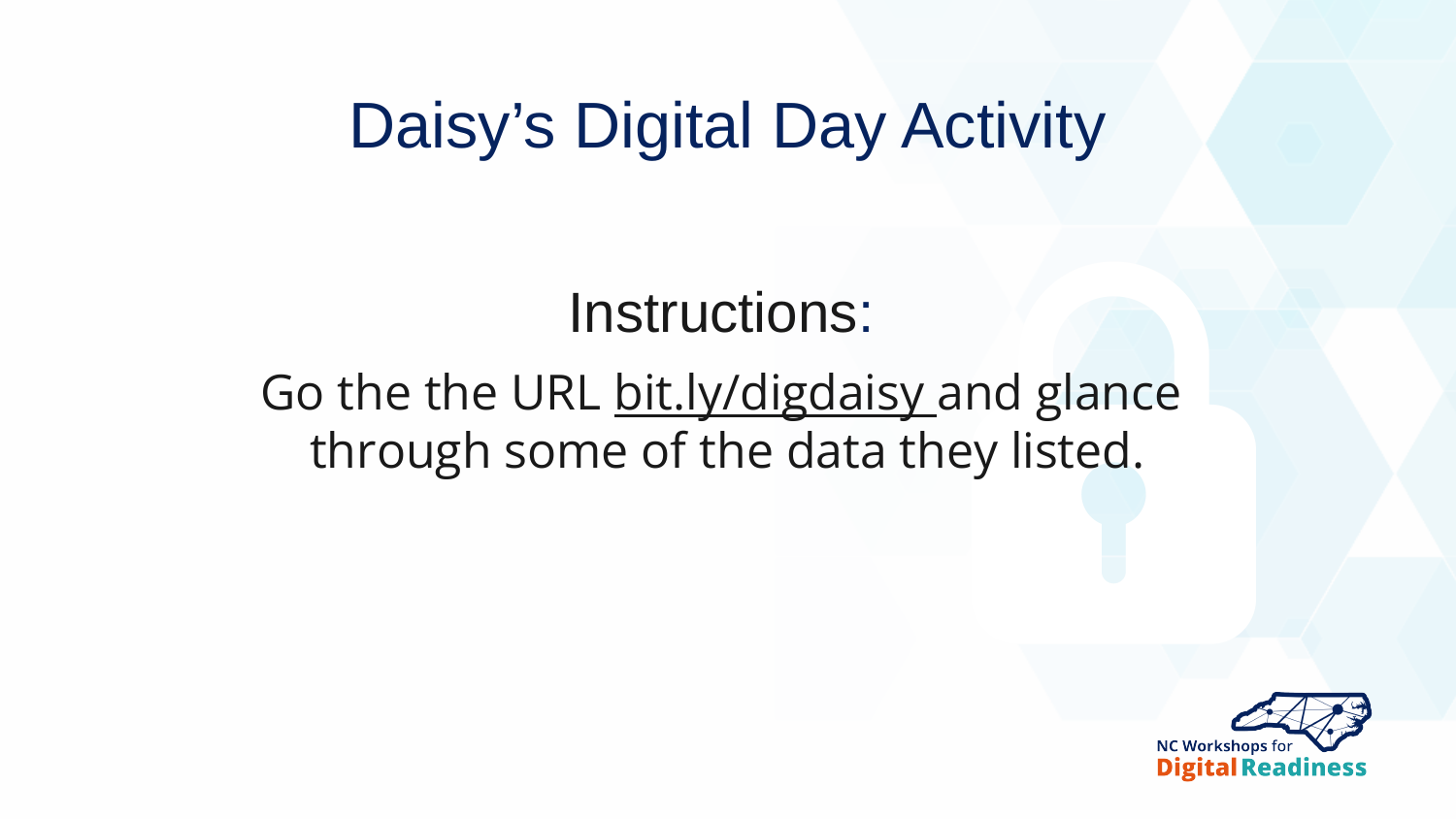

Daisy’s Digital Day Activity
Instructions:
Go the the URL bit.ly/digdaisy and glance
 through some of the data they listed.